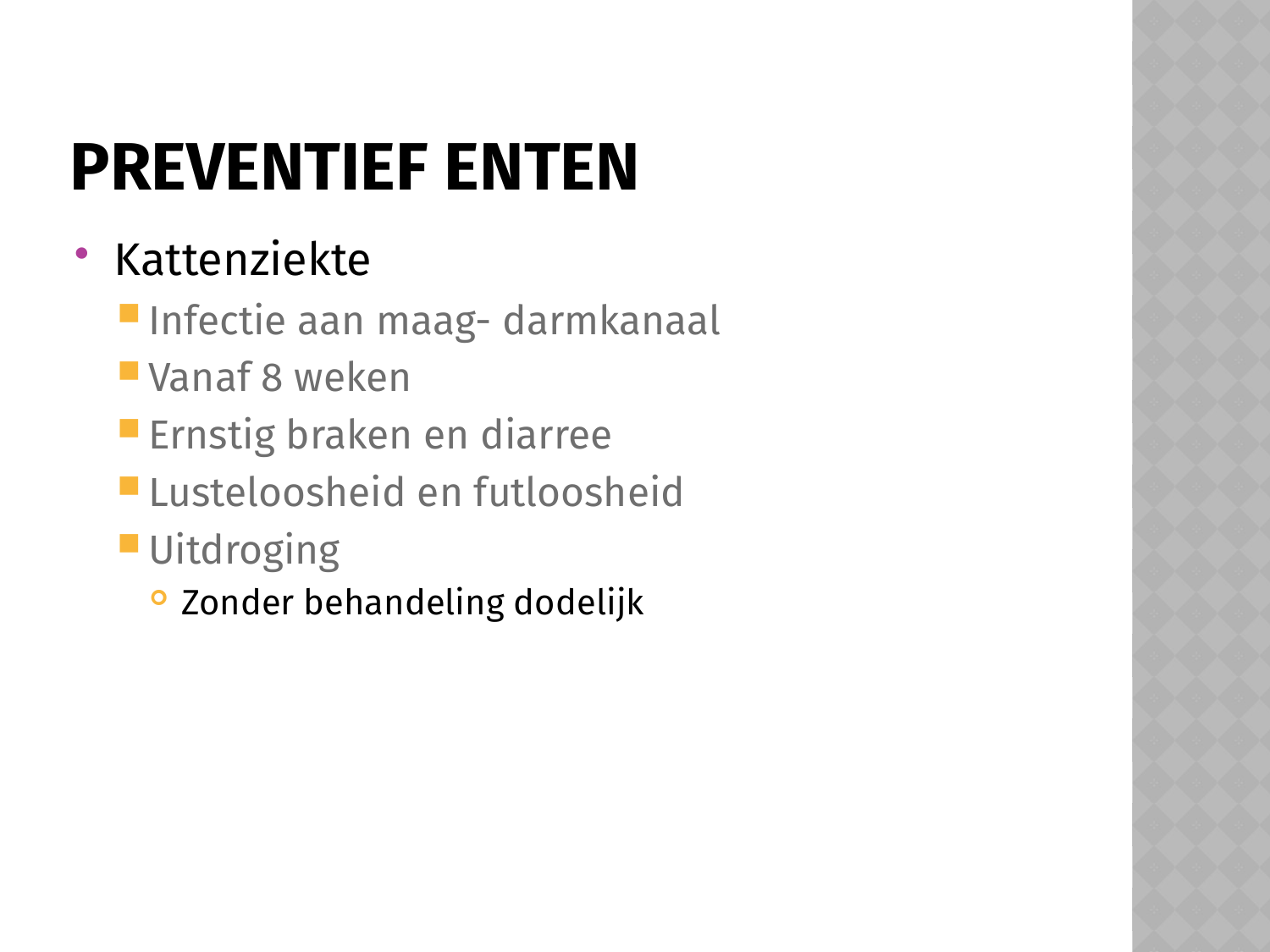

# Preventief enten
Kattenziekte
Infectie aan maag- darmkanaal
Vanaf 8 weken
Ernstig braken en diarree
Lusteloosheid en futloosheid
Uitdroging
Zonder behandeling dodelijk